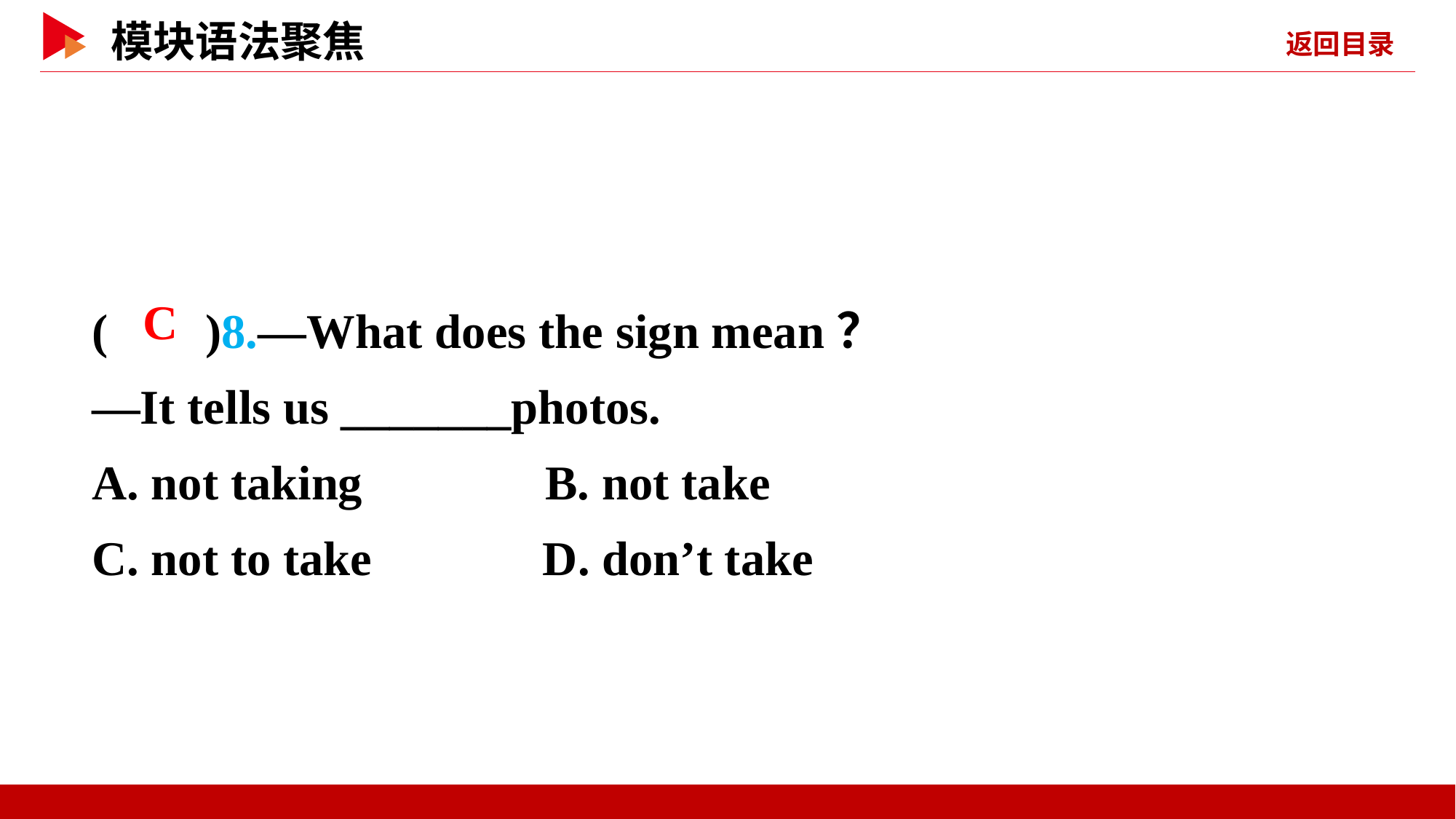

(        )8.—What does the sign mean？
—It tells us _______photos.
A. not taking               B. not take
C. not to take              D. don’t take
   C